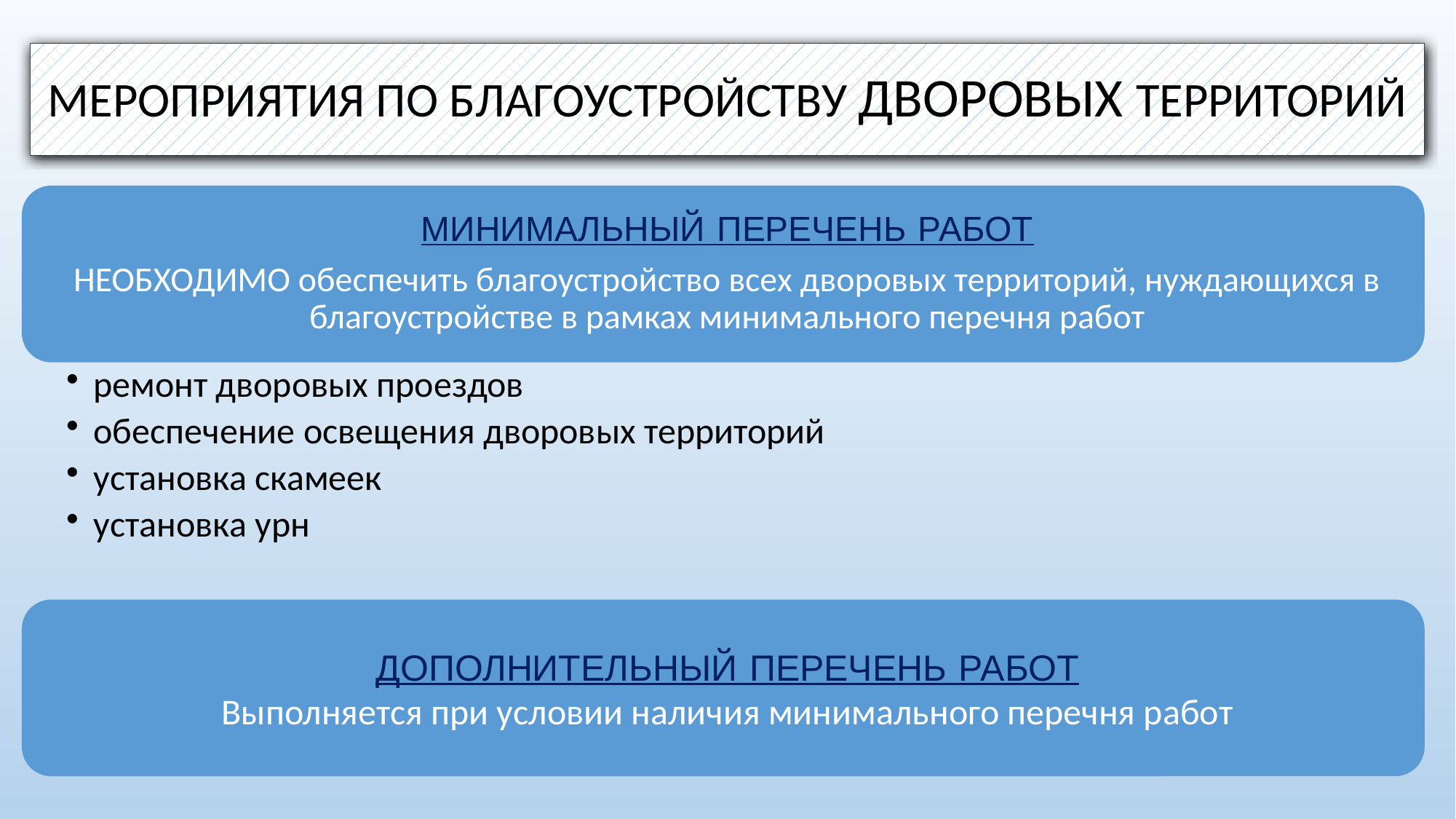

# МЕРОПРИЯТИЯ ПО БЛАГОУСТРОЙСТВУ ДВОРОВЫХ ТЕРРИТОРИЙ
МИНИМАЛЬНЫЙ ПЕРЕЧЕНЬ РАБОТ
НЕОБХОДИМО обеспечить благоустройство всех дворовых территорий, нуждающихся в благоустройстве в рамках минимального перечня работ
ремонт дворовых проездов
обеспечение освещения дворовых территорий
установка скамеек
установка урн

ДОПОЛНИТЕЛЬНЫЙ ПЕРЕЧЕНЬ РАБОТ
Выполняется при условии наличия минимального перечня работ